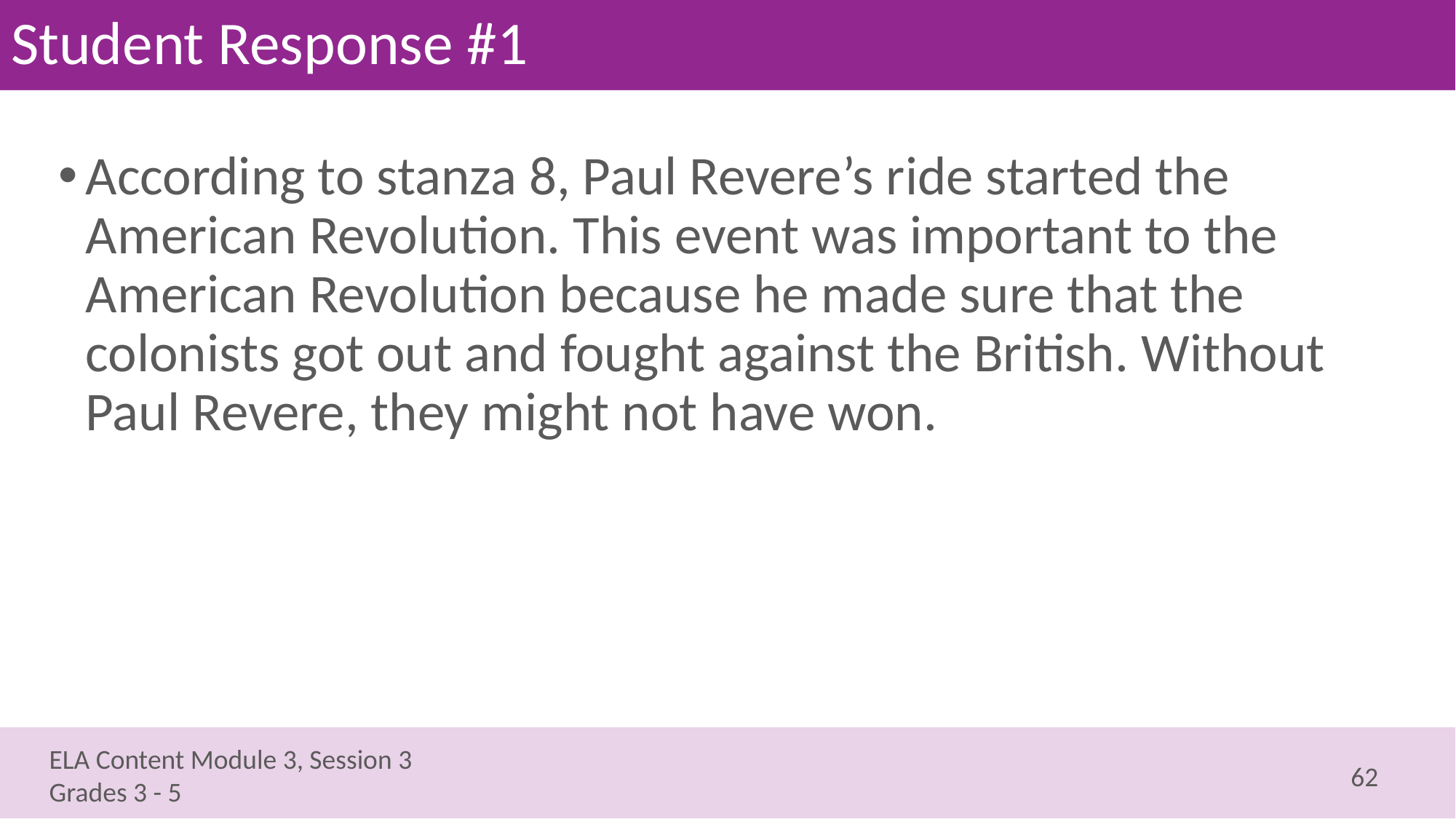

# Student Response #1
According to stanza 8, Paul Revere’s ride started the American Revolution. This event was important to the American Revolution because he made sure that the colonists got out and fought against the British. Without Paul Revere, they might not have won.
62